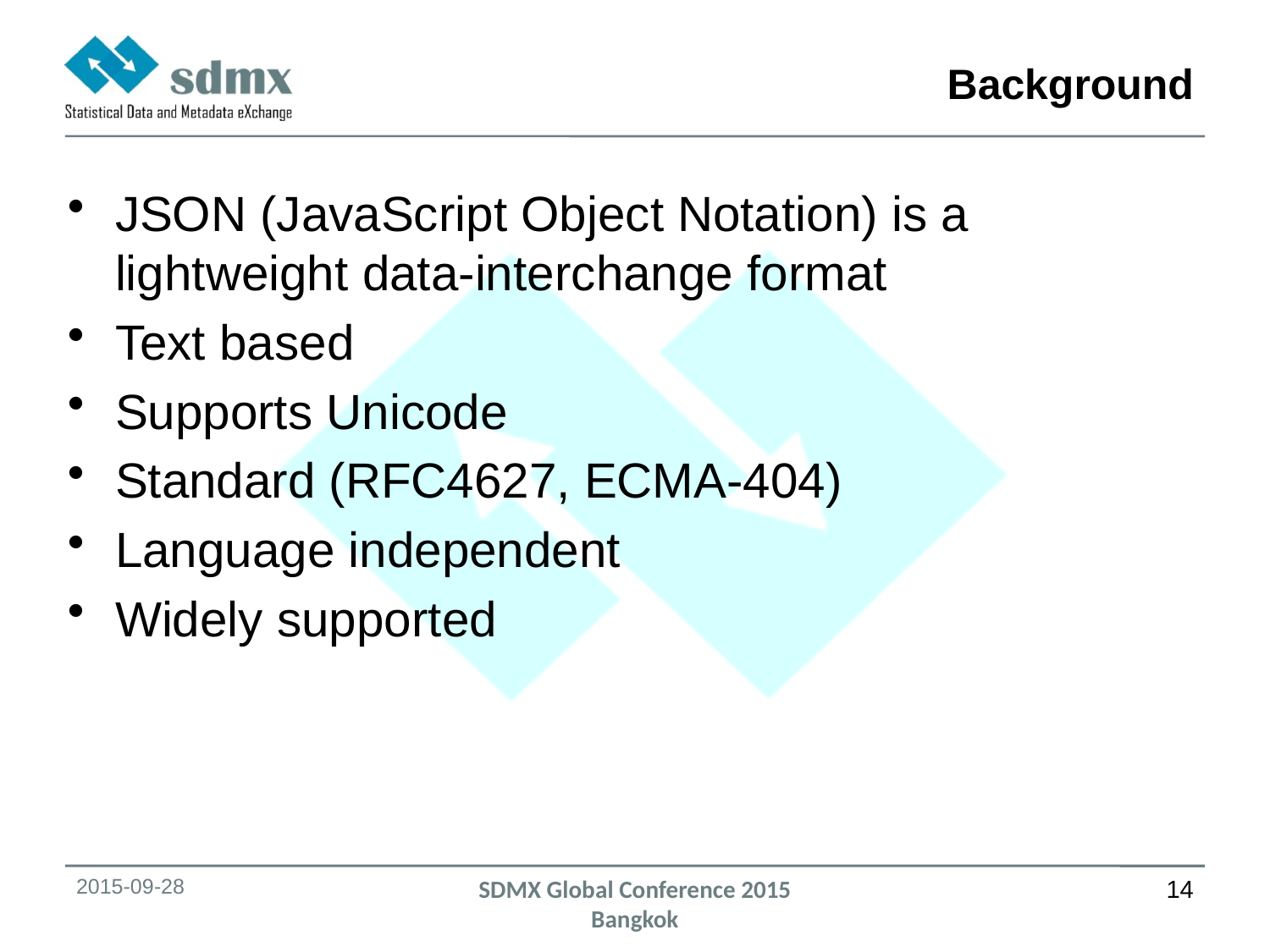

# Background
JSON (JavaScript Object Notation) is a lightweight data-interchange format
Text based
Supports Unicode
Standard (RFC4627, ECMA-404)
Language independent
Widely supported
2015-09-28
SDMX Global Conference 2015
Bangkok
14